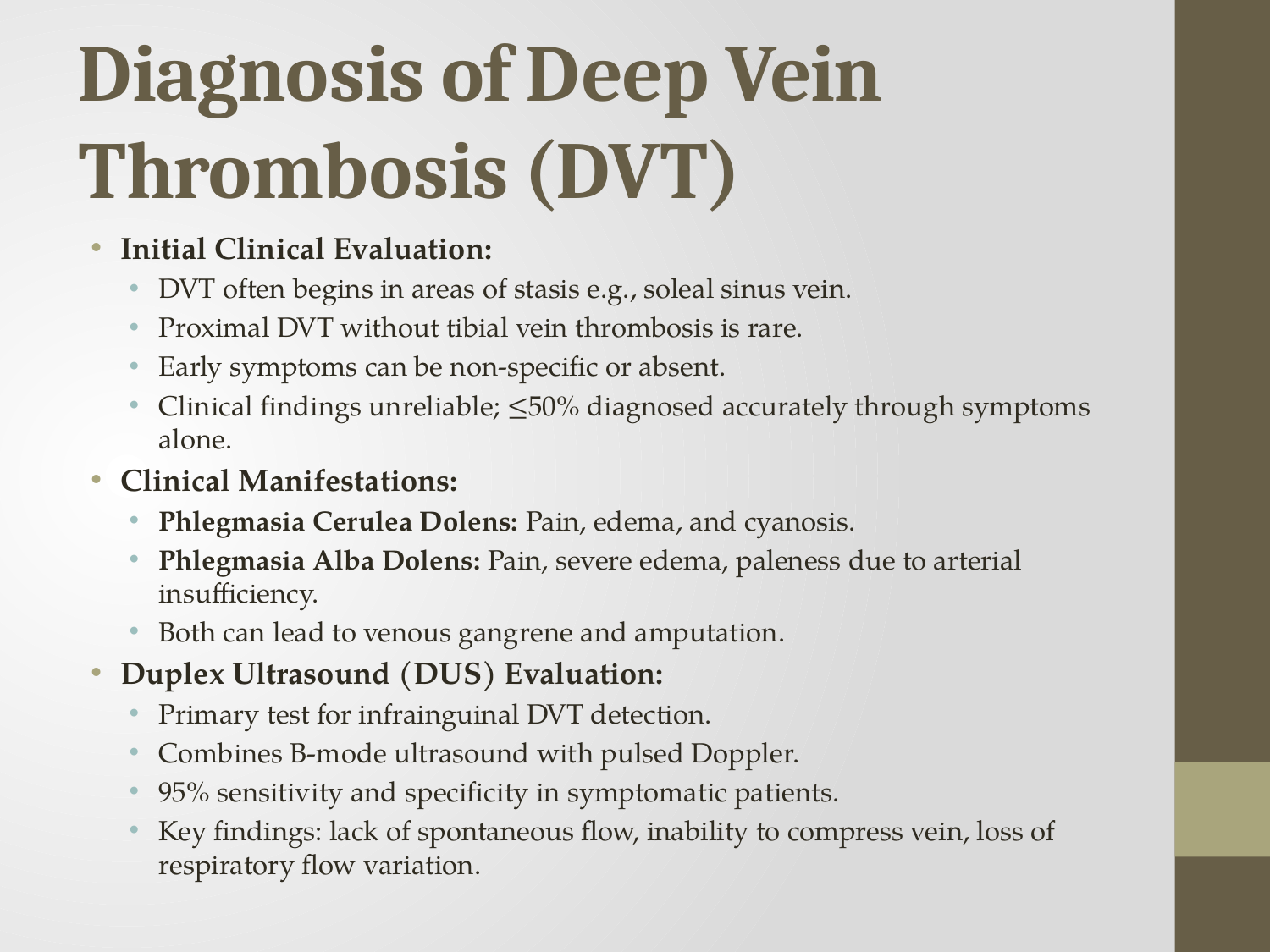

# Diagnosis of Deep Vein Thrombosis (DVT)
Initial Clinical Evaluation:
DVT often begins in areas of stasis e.g., soleal sinus vein.
Proximal DVT without tibial vein thrombosis is rare.
Early symptoms can be non-specific or absent.
Clinical findings unreliable; ≤50% diagnosed accurately through symptoms alone.
Clinical Manifestations:
Phlegmasia Cerulea Dolens: Pain, edema, and cyanosis.
Phlegmasia Alba Dolens: Pain, severe edema, paleness due to arterial insufficiency.
Both can lead to venous gangrene and amputation.
Duplex Ultrasound (DUS) Evaluation:
Primary test for infrainguinal DVT detection.
Combines B-mode ultrasound with pulsed Doppler.
95% sensitivity and specificity in symptomatic patients.
Key findings: lack of spontaneous flow, inability to compress vein, loss of respiratory flow variation.